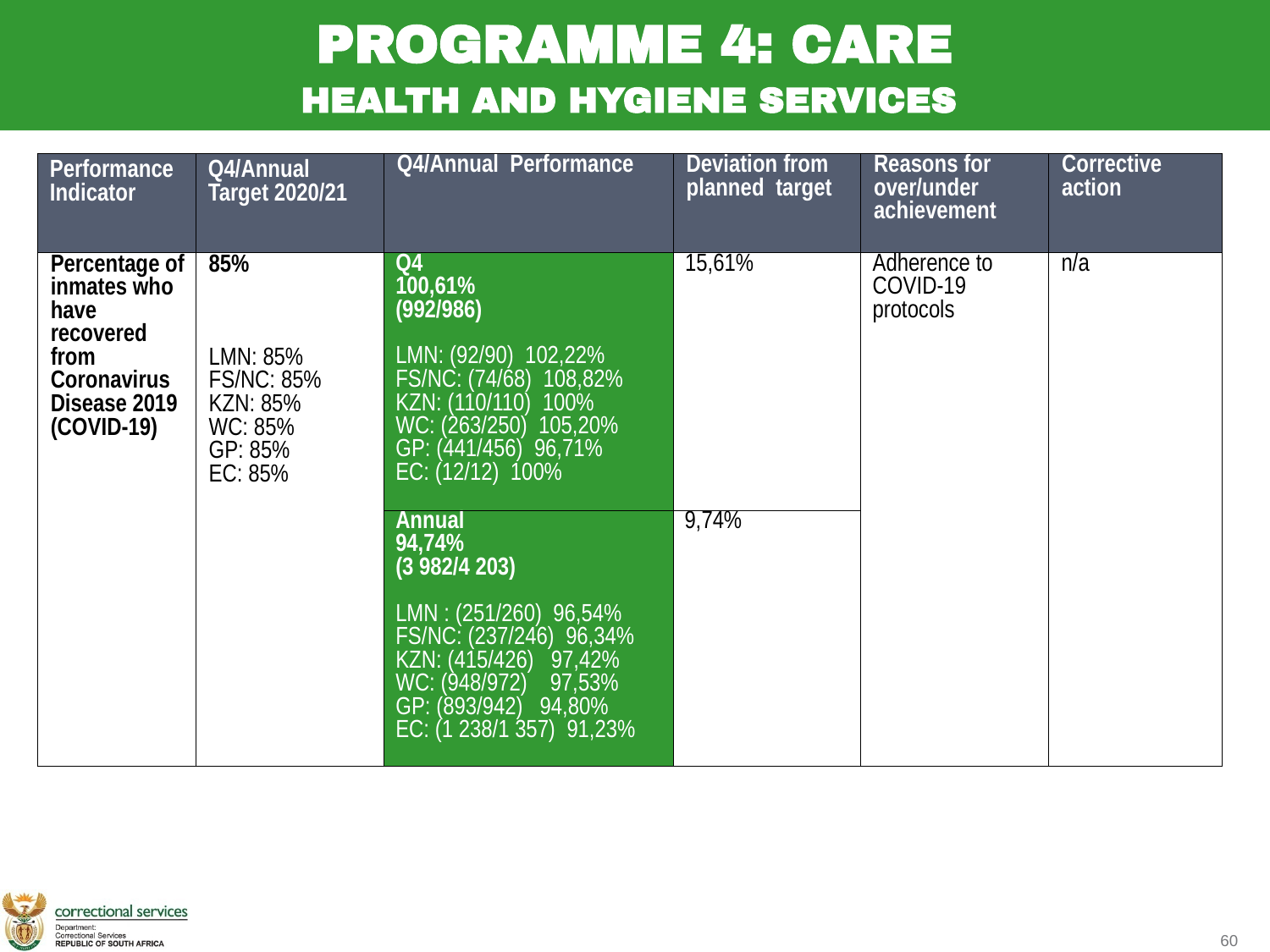

PROGRAMME 4: CARE
HEALTH AND HYGIENE SERVICES
| Performance Indicator | Q4/Annual Target 2020/21 | Q4/Annual Performance | Deviation from planned target | Reasons for over/under achievement | Corrective action |
| --- | --- | --- | --- | --- | --- |
| Percentage of inmates who have recovered from Coronavirus Disease 2019 (COVID-19) | 85% LMN: 85% FS/NC: 85% KZN: 85% WC: 85% GP: 85% EC: 85% | Q4 100,61% (992/986) LMN: (92/90) 102,22% FS/NC: (74/68) 108,82% KZN: (110/110) 100% WC: (263/250) 105,20% GP: (441/456) 96,71% EC: (12/12) 100% | 15,61% | Adherence to COVID-19 protocols | n/a |
|  |  | Annual 94,74% (3 982/4 203) LMN : (251/260) 96,54% FS/NC: (237/246) 96,34% KZN: (415/426) 97,42% WC: (948/972) 97,53% GP: (893/942) 94,80% EC: (1 238/1 357) 91,23% | 9,74% |  |  |